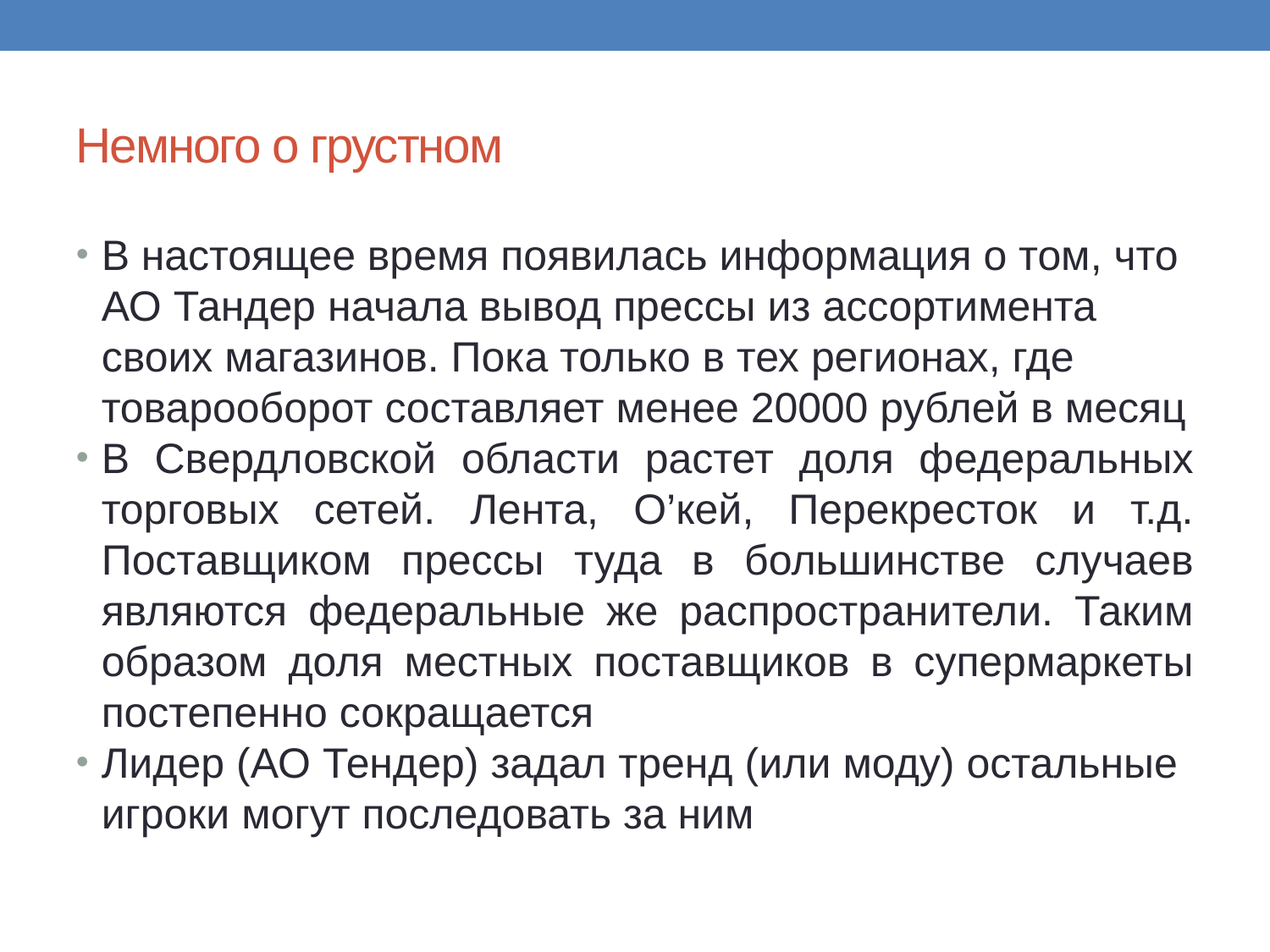

Немного о грустном
В настоящее время появилась информация о том, что АО Тандер начала вывод прессы из ассортимента своих магазинов. Пока только в тех регионах, где товарооборот составляет менее 20000 рублей в месяц
В Свердловской области растет доля федеральных торговых сетей. Лента, О’кей, Перекресток и т.д. Поставщиком прессы туда в большинстве случаев являются федеральные же распространители. Таким образом доля местных поставщиков в супермаркеты постепенно сокращается
Лидер (АО Тендер) задал тренд (или моду) остальные игроки могут последовать за ним